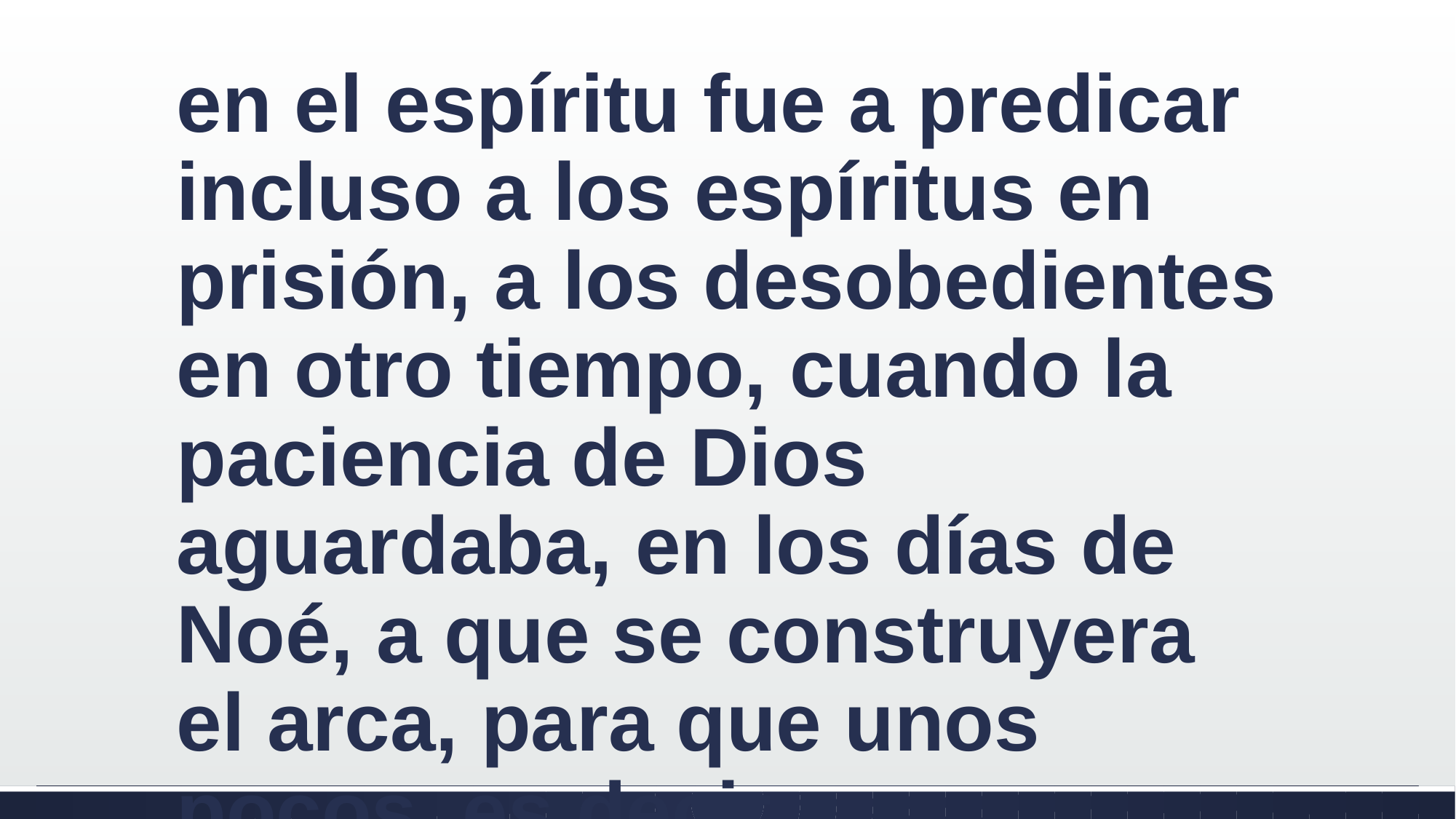

#
en el espíritu fue a predicar incluso a los espíritus en prisión, a los desobedientes en otro tiempo, cuando la paciencia de Dios aguardaba, en los días de Noé, a que se construyera el arca, para que unos pocos, es decir,